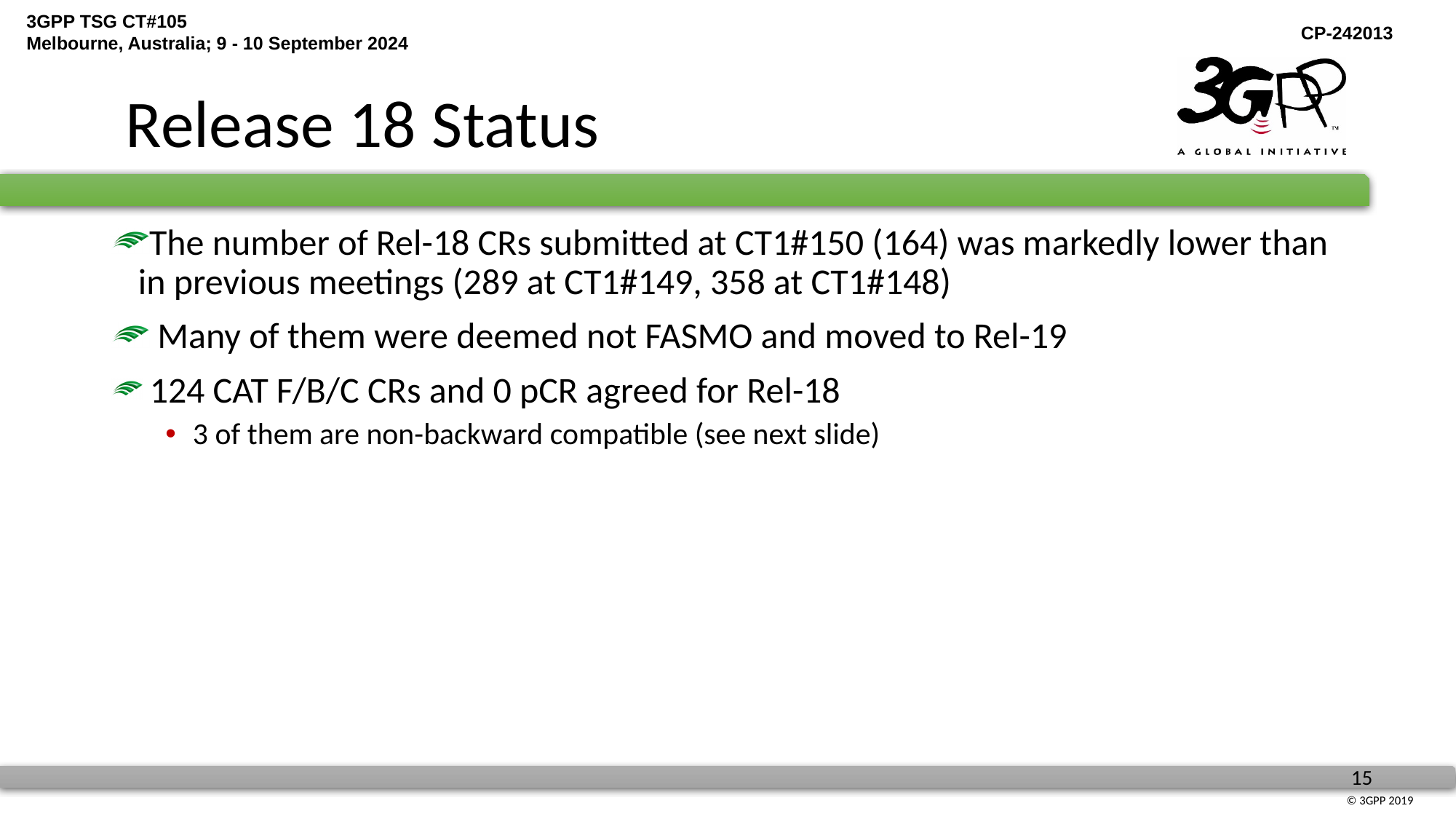

# Release 18 Status
The number of Rel-18 CRs submitted at CT1#150 (164) was markedly lower than in previous meetings (289 at CT1#149, 358 at CT1#148)
 Many of them were deemed not FASMO and moved to Rel-19
 124 CAT F/B/C CRs and 0 pCR agreed for Rel-18
3 of them are non-backward compatible (see next slide)